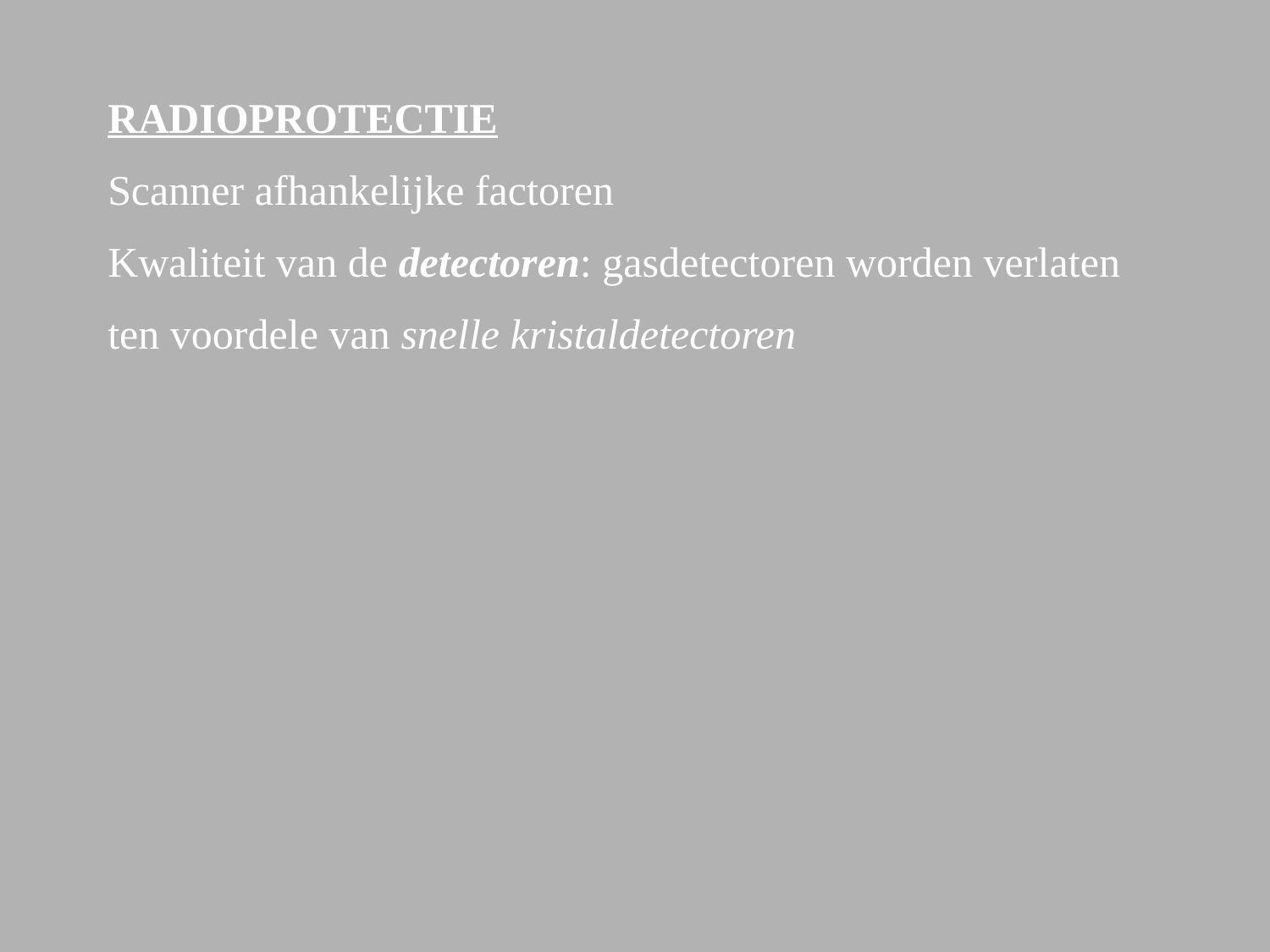

RADIOPROTECTIE
Scanner afhankelijke factoren
Kwaliteit van de detectoren: gasdetectoren worden verlaten
ten voordele van snelle kristaldetectoren